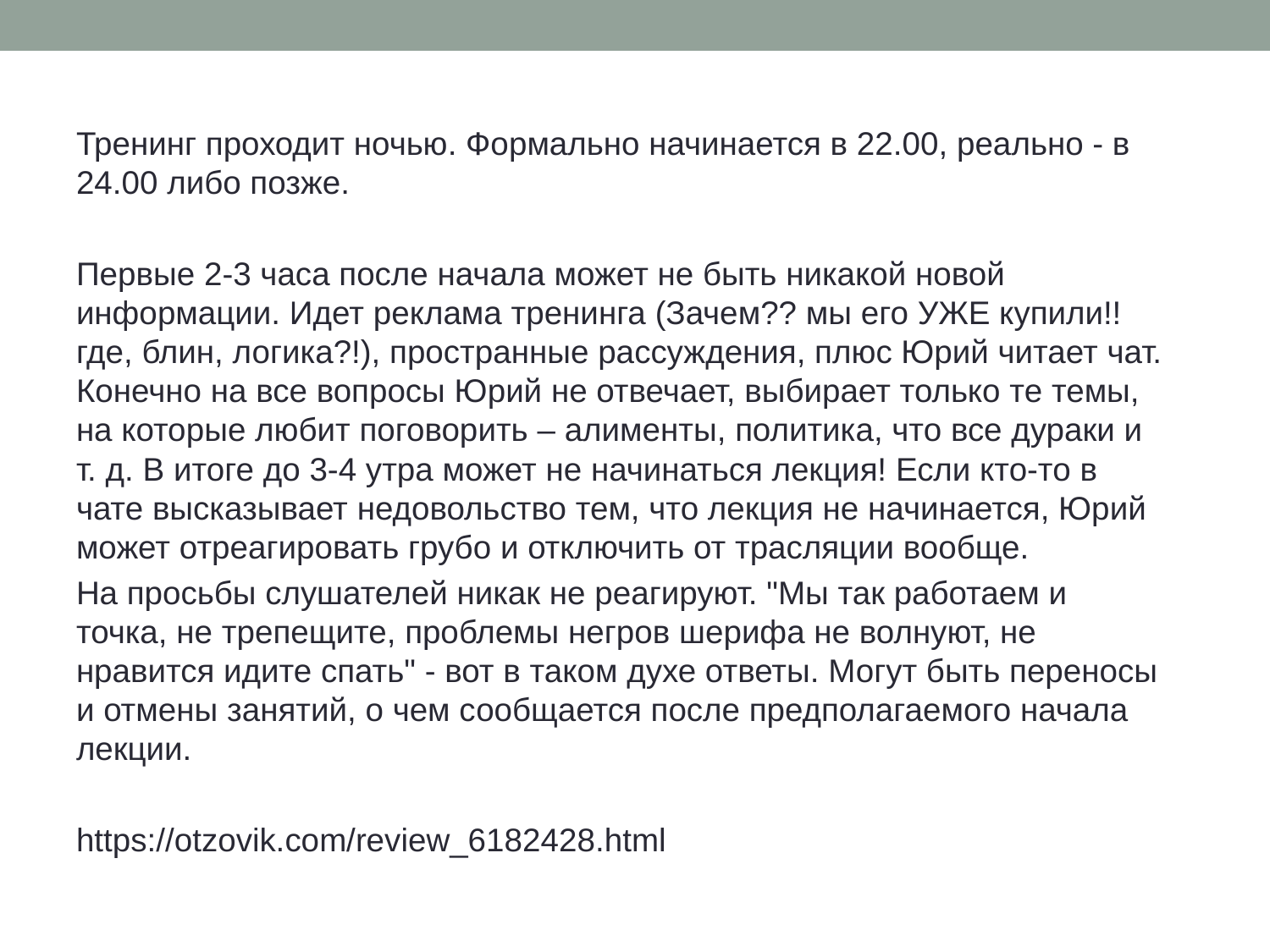

Тренинг проходит ночью. Формально начинается в 22.00, реально - в 24.00 либо позже.

Первые 2-3 часа после начала может не быть никакой новой информации. Идет реклама тренинга (Зачем?? мы его УЖЕ купили!! где, блин, логика?!), пространные рассуждения, плюс Юрий читает чат. Конечно на все вопросы Юрий не отвечает, выбирает только те темы, на которые любит поговорить – алименты, политика, что все дураки и т. д. В итоге до 3-4 утра может не начинаться лекция! Если кто-то в чате высказывает недовольство тем, что лекция не начинается, Юрий может отреагировать грубо и отключить от трасляции вообще.
На просьбы слушателей никак не реагируют. "Мы так работаем и точка, не трепещите, проблемы негров шерифа не волнуют, не нравится идите спать" - вот в таком духе ответы. Могут быть переносы и отмены занятий, о чем сообщается после предполагаемого начала лекции.

https://otzovik.com/review_6182428.html